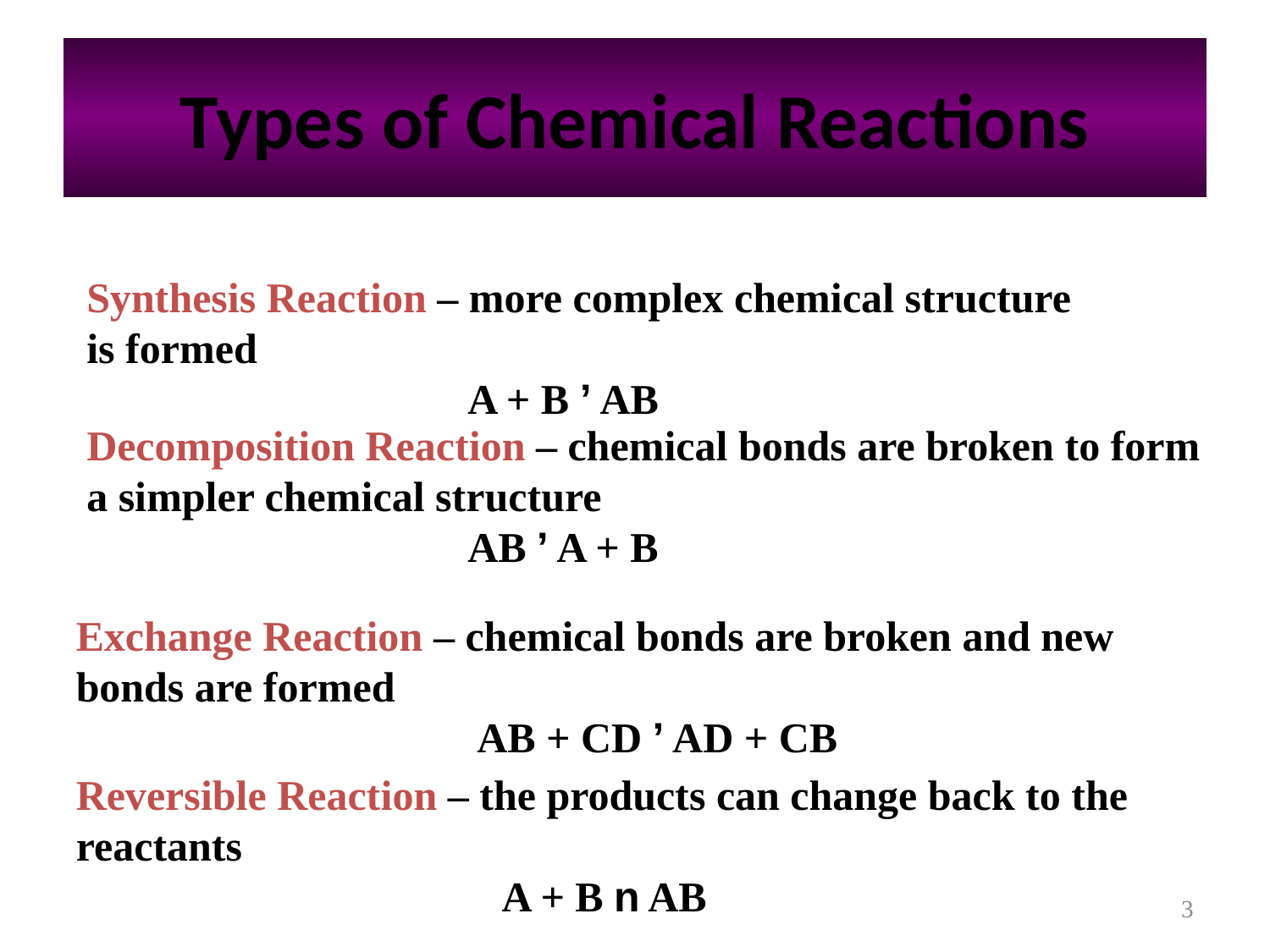

# Types of Chemical Reactions
Synthesis Reaction – more complex chemical structure is formed
			A + B ’ AB
Decomposition Reaction – chemical bonds are broken to form
a simpler chemical structure
			AB ’ A + B
Exchange Reaction – chemical bonds are broken and new bonds are formed
  AB + CD ’ AD + CB
Reversible Reaction – the products can change back to the reactants
A + B n AB
3